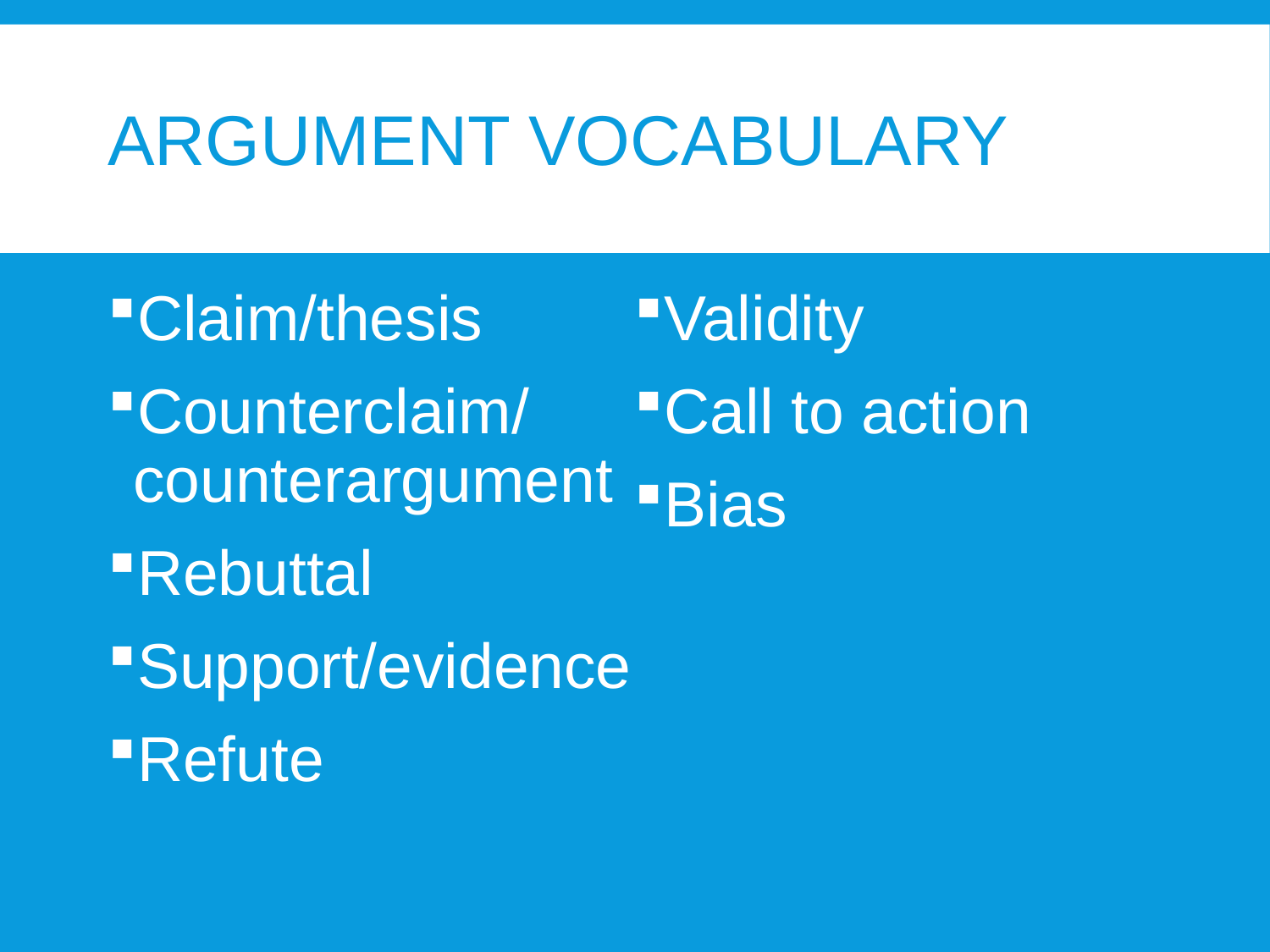

# Argument vocabulary
Claim/thesis
Counterclaim/counterargument
Rebuttal
Support/evidence
Refute
Validity
Call to action
Bias